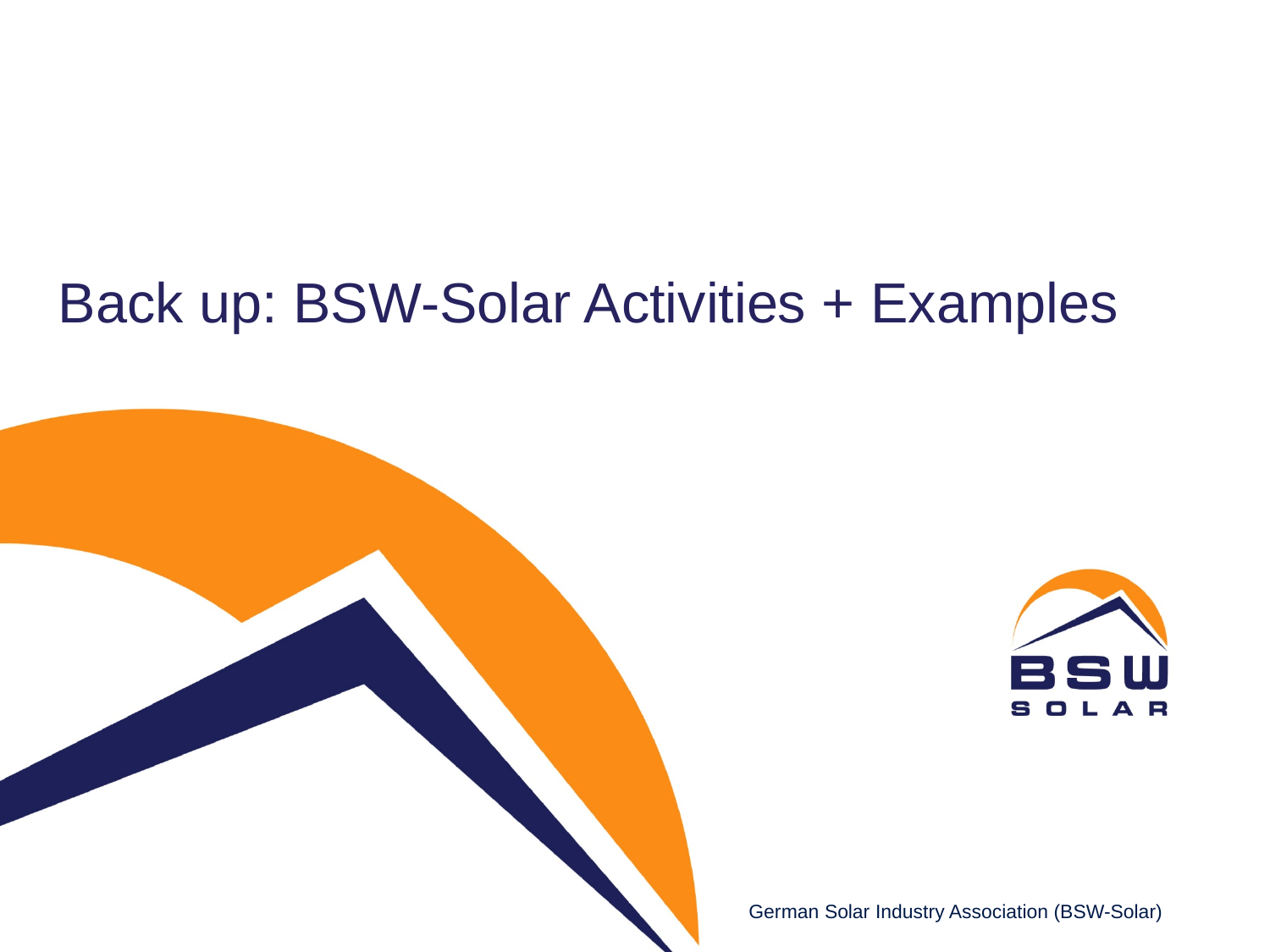

# Back up: BSW-Solar Activities + Examples